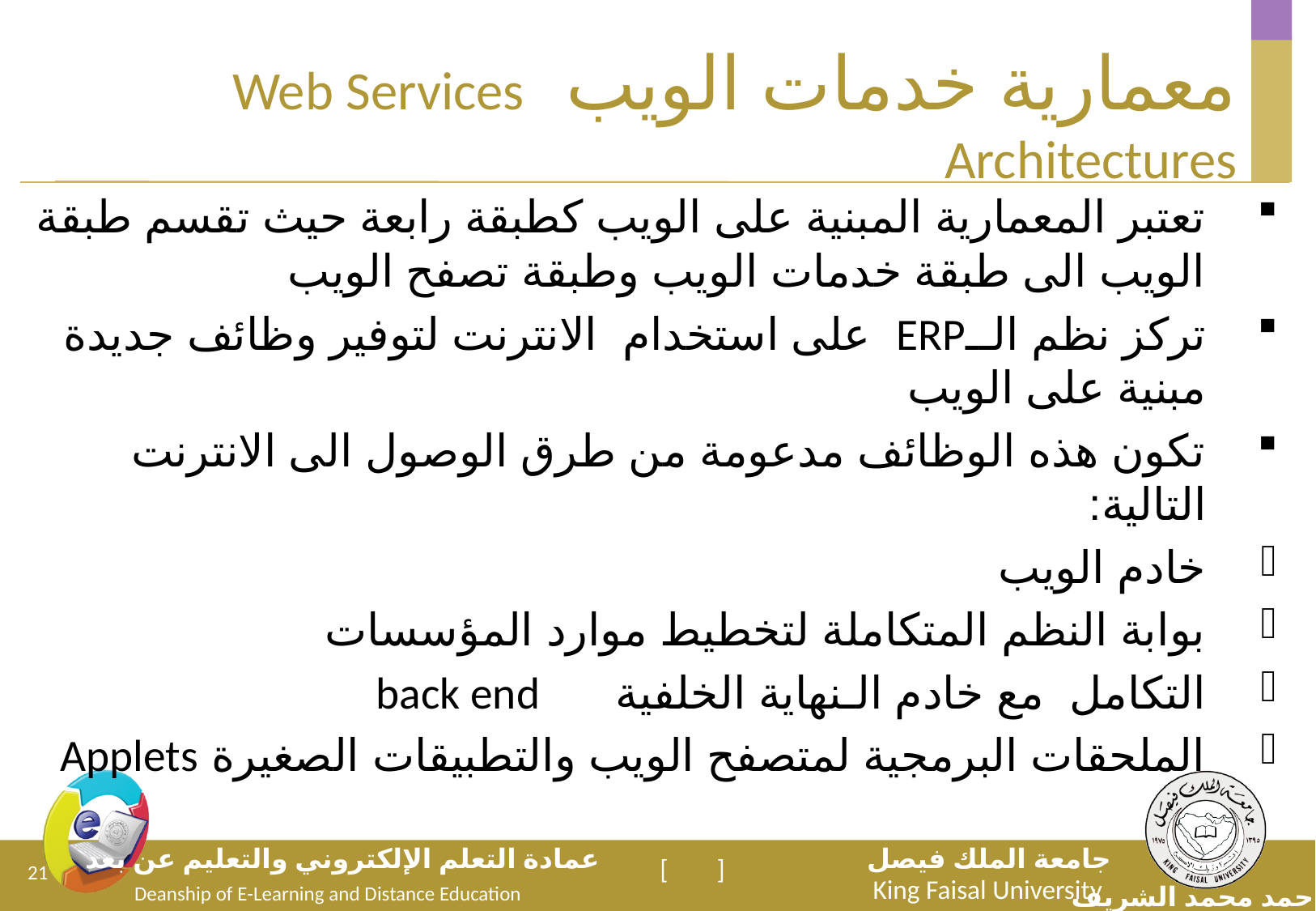

# معمارية خدمات الويب  Web Services Architectures
تعتبر المعمارية المبنية على الويب كطبقة رابعة حيث تقسم طبقة الويب الى طبقة خدمات الويب وطبقة تصفح الويب
تركز نظم الــERP  على استخدام  الانترنت لتوفير وظائف جديدة مبنية على الويب
تكون هذه الوظائف مدعومة من طرق الوصول الى الانترنت التالية:
خادم الويب
بوابة النظم المتكاملة لتخطيط موارد المؤسسات
التكامل  مع خادم الـنهاية الخلفية      back end
الملحقات البرمجية لمتصفح الويب والتطبيقات الصغيرة Applets

21